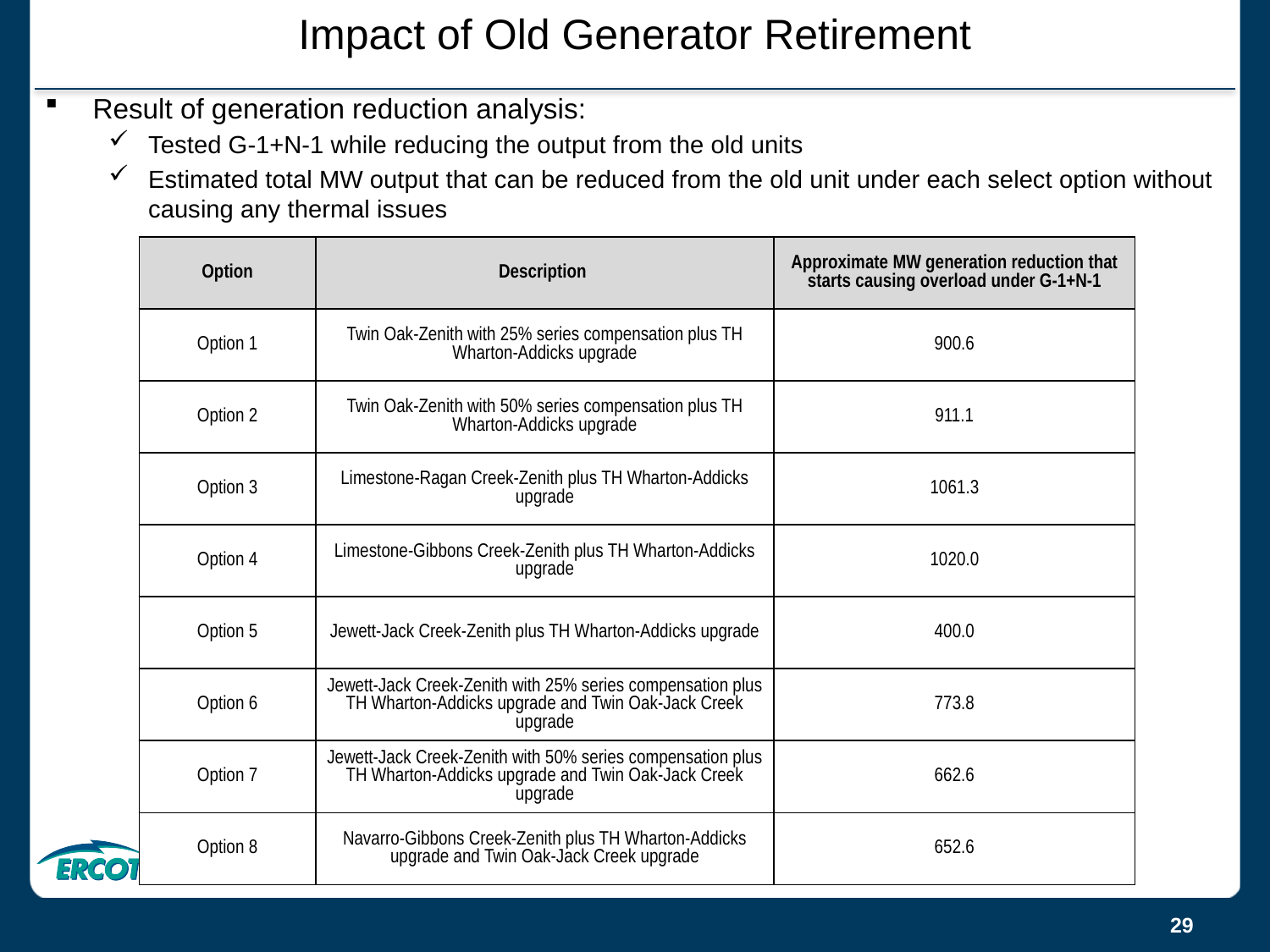

# Impact of Old Generator Retirement
Result of generation reduction analysis:
Tested G-1+N-1 while reducing the output from the old units
Estimated total MW output that can be reduced from the old unit under each select option without causing any thermal issues

| Option | Description | Approximate MW generation reduction that starts causing overload under G-1+N-1 |
| --- | --- | --- |
| Option 1 | Twin Oak-Zenith with 25% series compensation plus TH Wharton-Addicks upgrade | 900.6 |
| Option 2 | Twin Oak-Zenith with 50% series compensation plus TH Wharton-Addicks upgrade | 911.1 |
| Option 3 | Limestone-Ragan Creek-Zenith plus TH Wharton-Addicks upgrade | 1061.3 |
| Option 4 | Limestone-Gibbons Creek-Zenith plus TH Wharton-Addicks upgrade | 1020.0 |
| Option 5 | Jewett-Jack Creek-Zenith plus TH Wharton-Addicks upgrade | 400.0 |
| Option 6 | Jewett-Jack Creek-Zenith with 25% series compensation plus TH Wharton-Addicks upgrade and Twin Oak-Jack Creek upgrade | 773.8 |
| Option 7 | Jewett-Jack Creek-Zenith with 50% series compensation plus TH Wharton-Addicks upgrade and Twin Oak-Jack Creek upgrade | 662.6 |
| Option 8 | Navarro-Gibbons Creek-Zenith plus TH Wharton-Addicks upgrade and Twin Oak-Jack Creek upgrade | 652.6 |
29